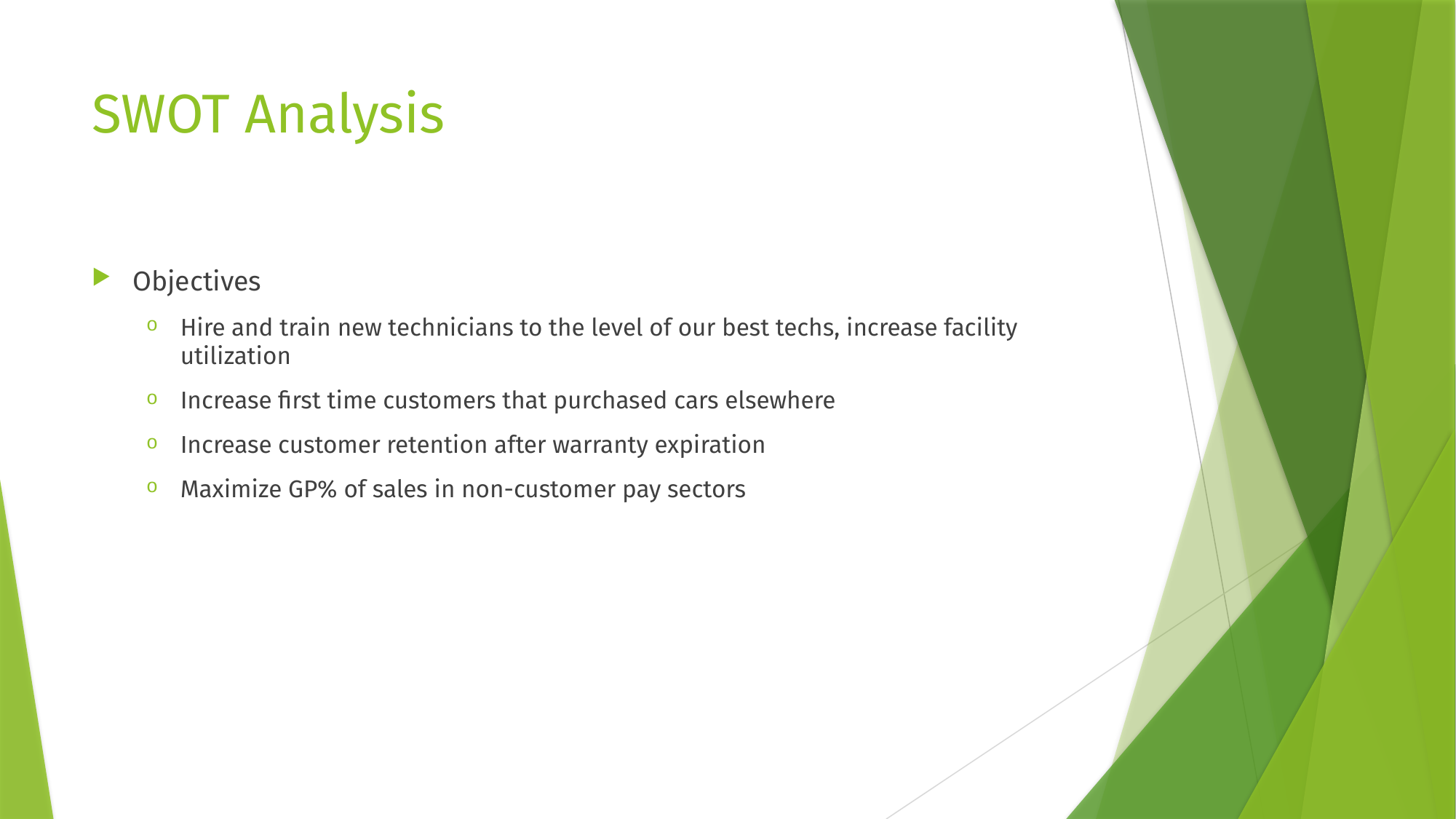

# SWOT Analysis
Objectives
Hire and train new technicians to the level of our best techs, increase facility utilization
Increase first time customers that purchased cars elsewhere
Increase customer retention after warranty expiration
Maximize GP% of sales in non-customer pay sectors